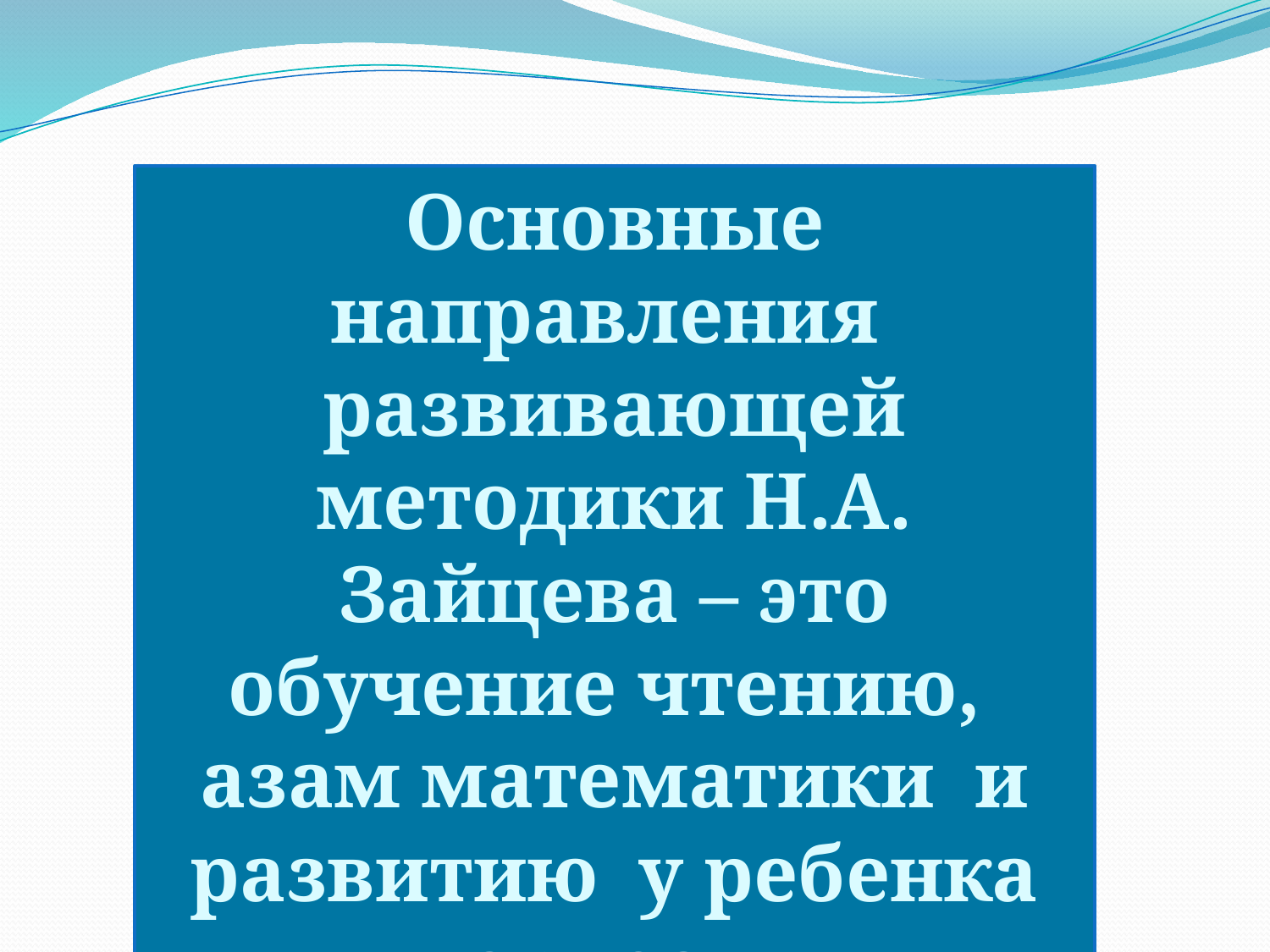

Основные направления
развивающей методики Н.А. Зайцева – это обучение чтению,  азам математики  и развитию  у ребенка творческих способностей.